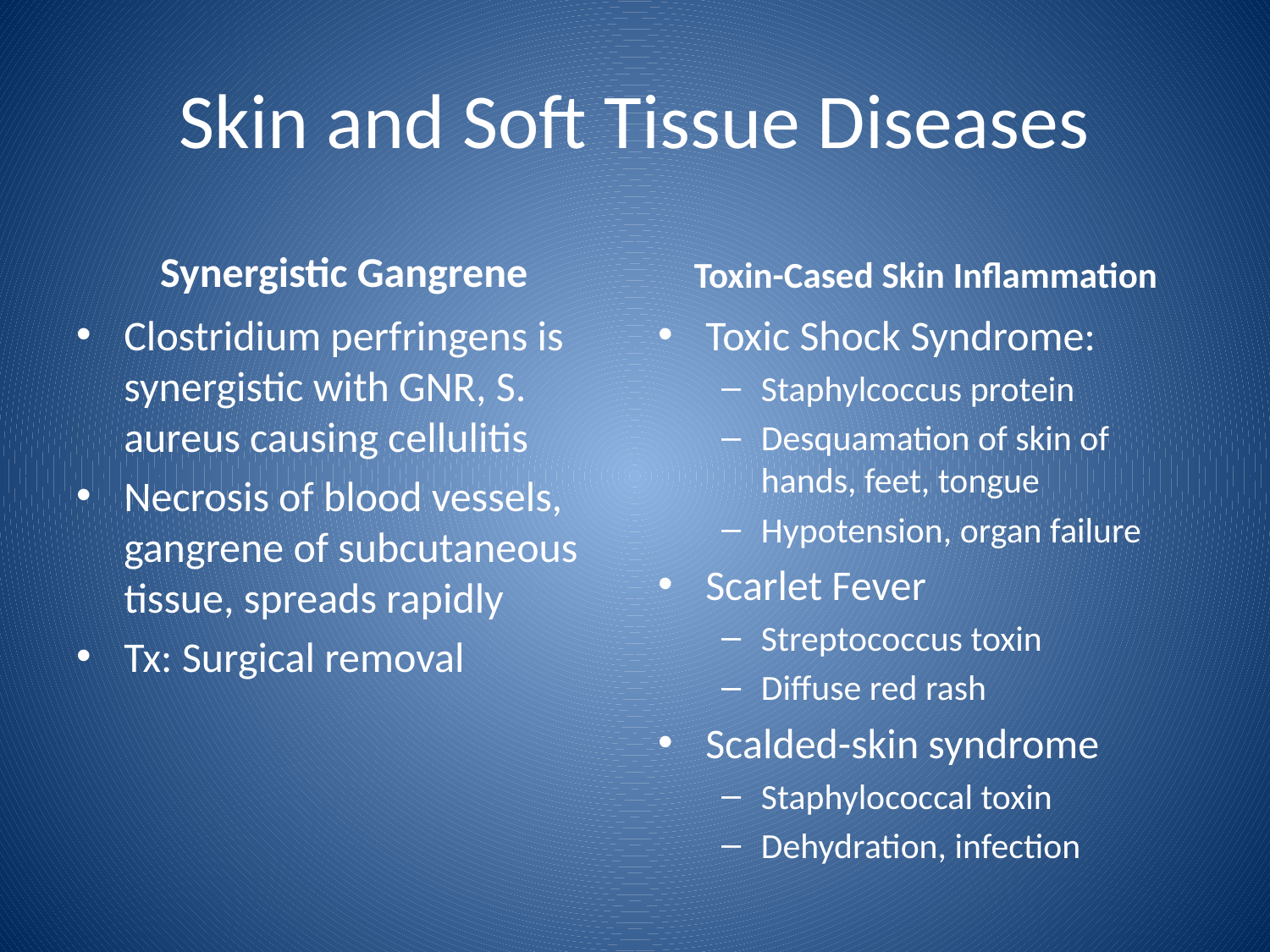

# Skin and Soft Tissue Diseases
Synergistic Gangrene
Toxin-Cased Skin Inflammation
Clostridium perfringens is synergistic with GNR, S. aureus causing cellulitis
Necrosis of blood vessels, gangrene of subcutaneous tissue, spreads rapidly
Tx: Surgical removal
Toxic Shock Syndrome:
Staphylcoccus protein
Desquamation of skin of hands, feet, tongue
Hypotension, organ failure
Scarlet Fever
Streptococcus toxin
Diffuse red rash
Scalded-skin syndrome
Staphylococcal toxin
Dehydration, infection